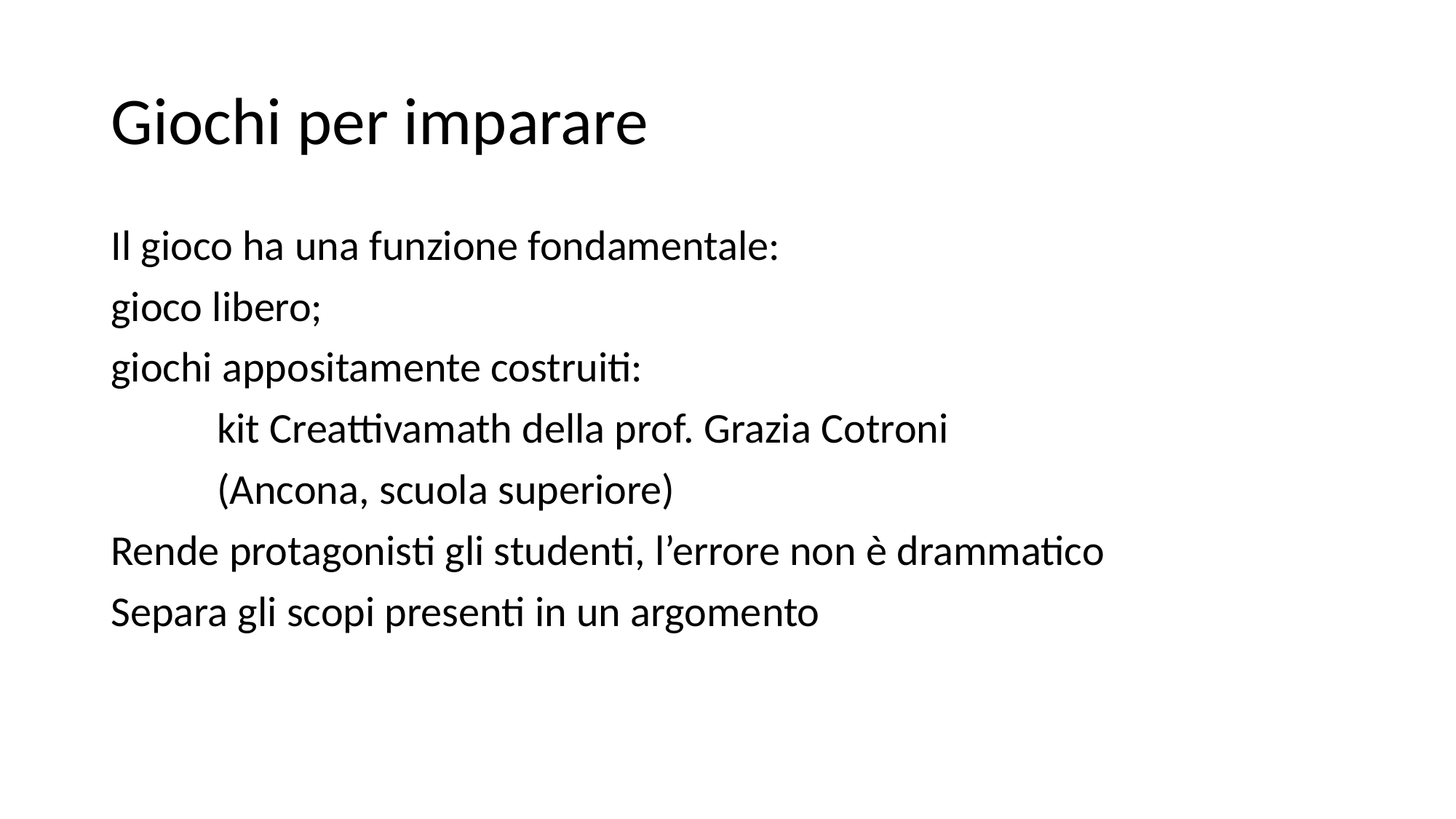

# Giochi per imparare
Il gioco ha una funzione fondamentale:
gioco libero;
giochi appositamente costruiti:
           kit Creattivamath della prof. Grazia Cotroni
           (Ancona, scuola superiore)
Rende protagonisti gli studenti, l’errore non è drammatico
Separa gli scopi presenti in un argomento